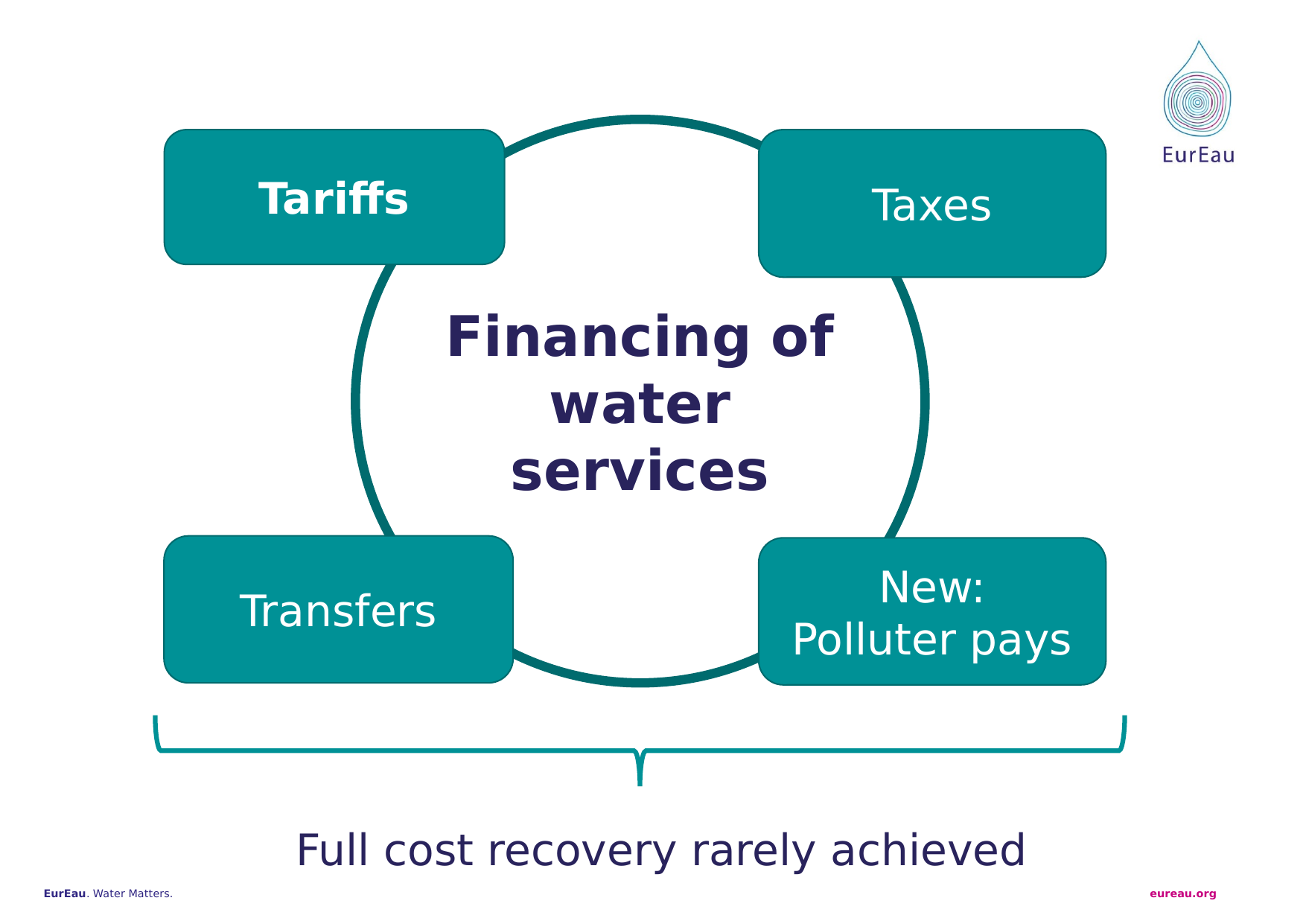

Tariffs
Taxes

Financing of water services
Transfers
New:
Polluter pays
Full cost recovery rarely achieved